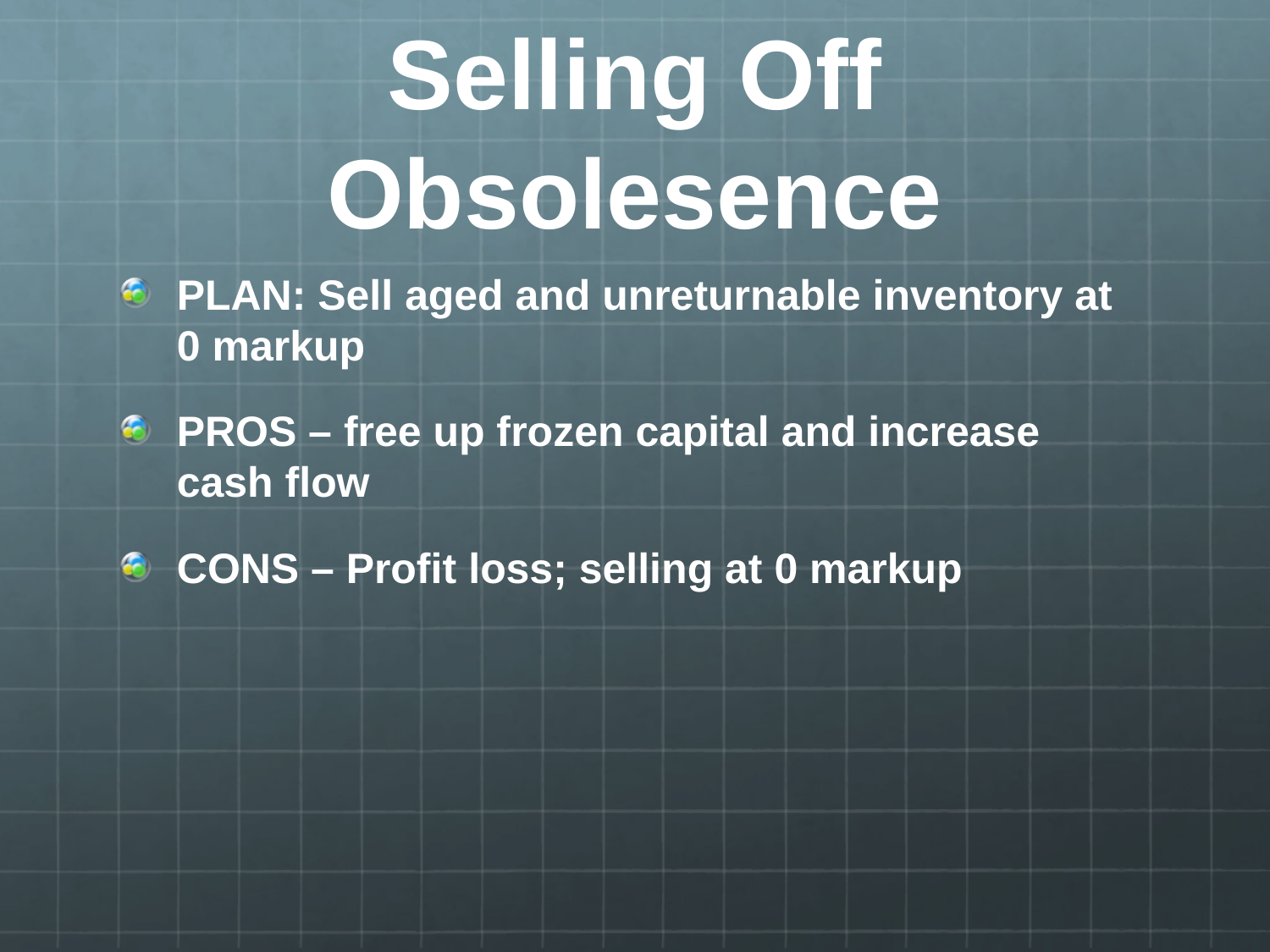

# Selling Off Obsolesence
PLAN: Sell aged and unreturnable inventory at   0 markup
PROS – free up frozen capital and increase cash flow
CONS – Profit loss; selling at 0 markup